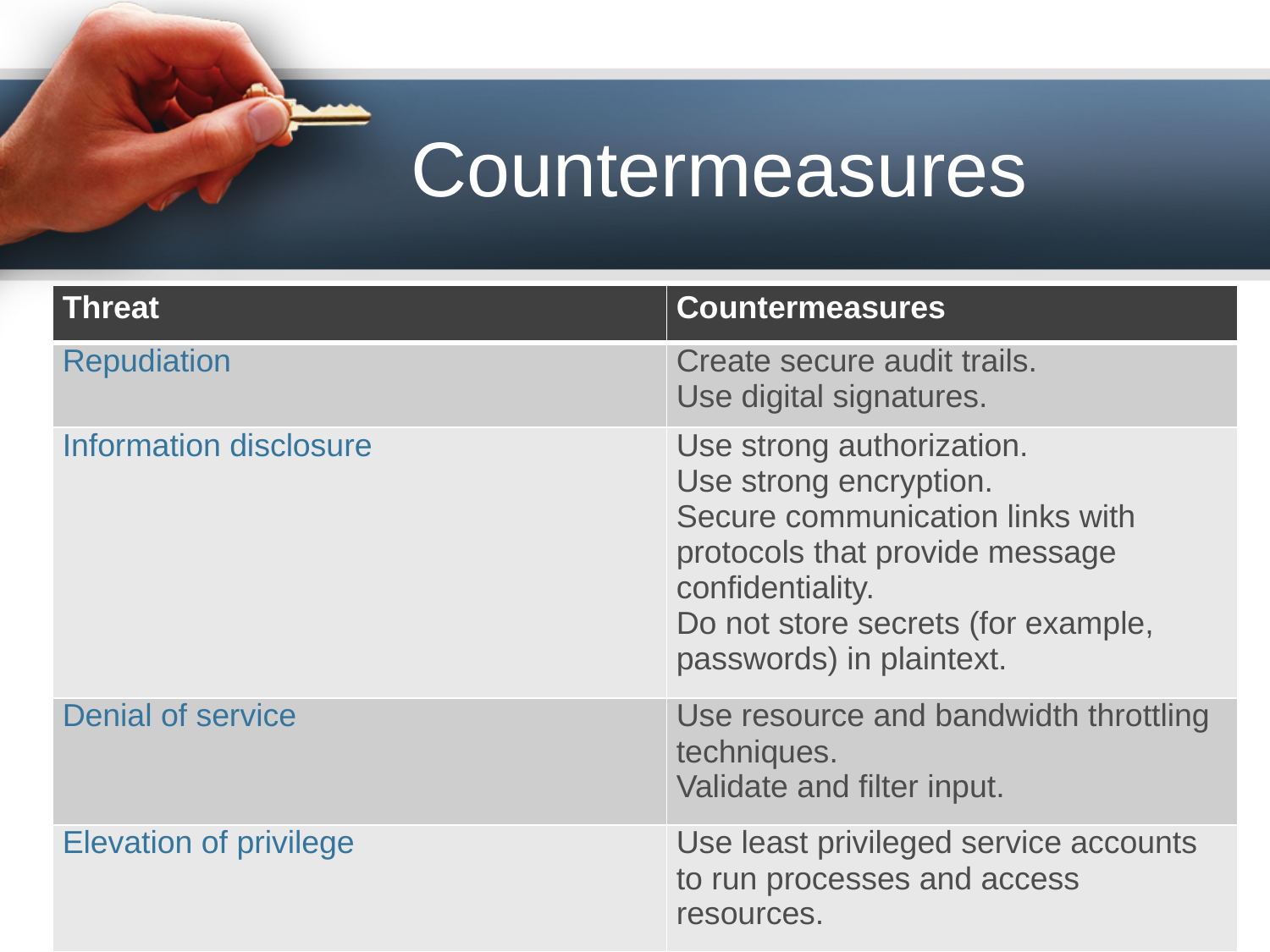

# Countermeasures
| Threat | Countermeasures |
| --- | --- |
| Repudiation | Create secure audit trails. Use digital signatures. |
| Information disclosure | Use strong authorization. Use strong encryption. Secure communication links with protocols that provide message confidentiality. Do not store secrets (for example, passwords) in plaintext. |
| Denial of service | Use resource and bandwidth throttling techniques. Validate and filter input. |
| Elevation of privilege | Use least privileged service accounts to run processes and access resources. |